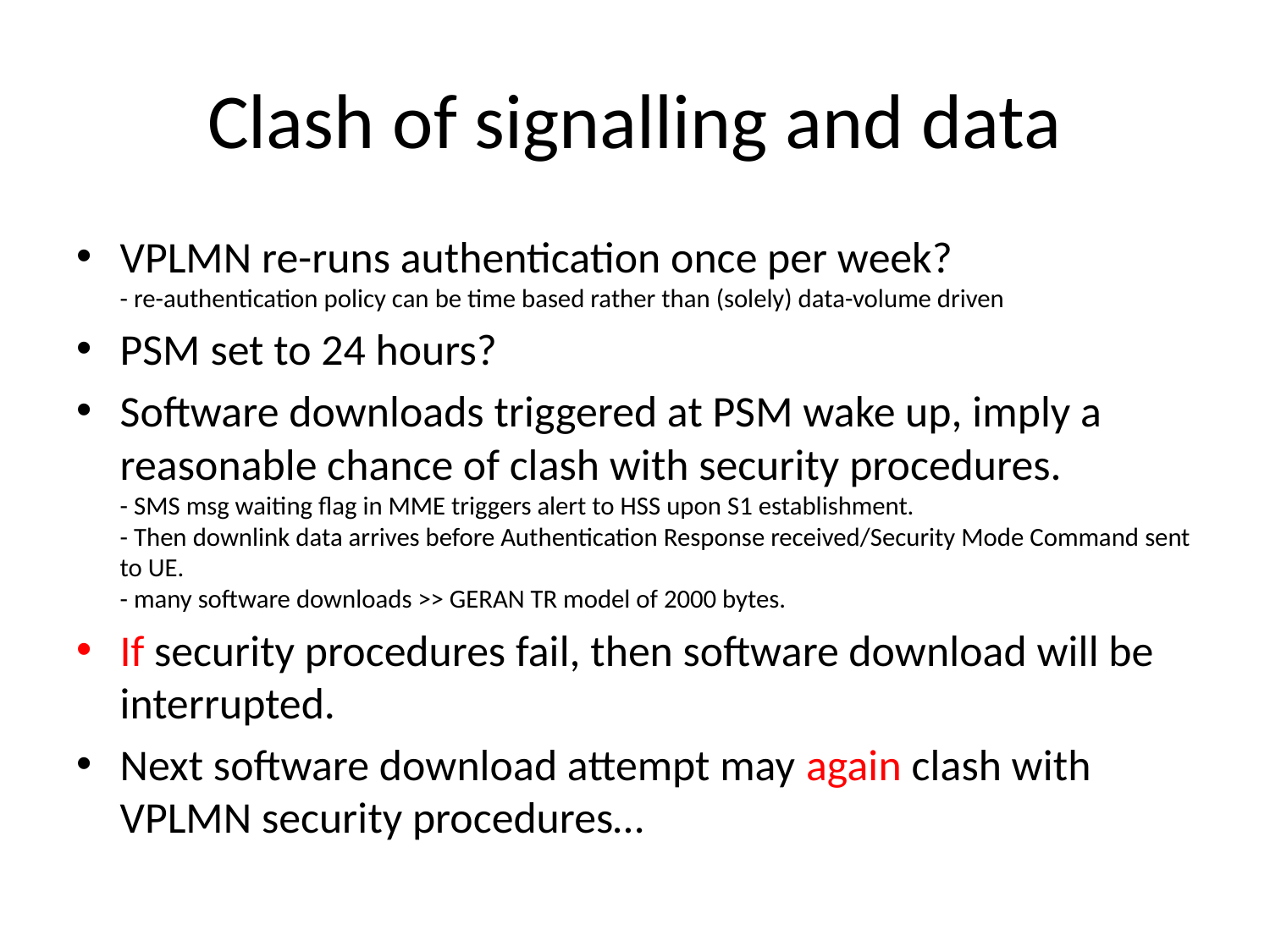

# Clash of signalling and data
VPLMN re-runs authentication once per week?
- re-authentication policy can be time based rather than (solely) data-volume driven
PSM set to 24 hours?
Software downloads triggered at PSM wake up, imply a reasonable chance of clash with security procedures.
- SMS msg waiting flag in MME triggers alert to HSS upon S1 establishment.
- Then downlink data arrives before Authentication Response received/Security Mode Command sent to UE.
- many software downloads >> GERAN TR model of 2000 bytes.
If security procedures fail, then software download will be interrupted.
Next software download attempt may again clash with VPLMN security procedures…